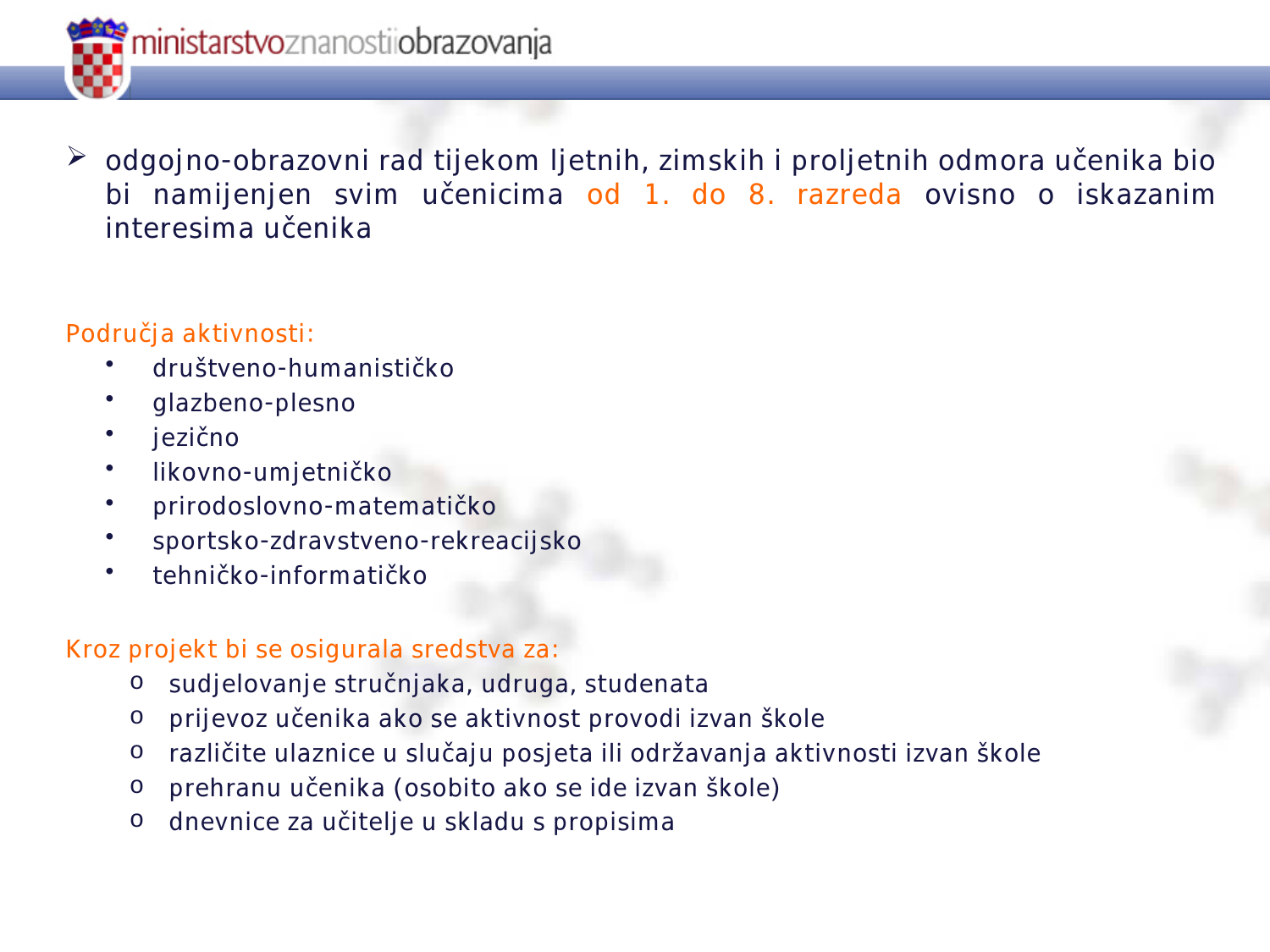

odgojno-obrazovni rad tijekom ljetnih, zimskih i proljetnih odmora učenika bio bi namijenjen svim učenicima od 1. do 8. razreda ovisno o iskazanim interesima učenika

Područja aktivnosti:
društveno-humanističko
glazbeno-plesno
jezično
likovno-umjetničko
prirodoslovno-matematičko
sportsko-zdravstveno-rekreacijsko
tehničko-informatičko

Kroz projekt bi se osigurala sredstva za:
sudjelovanje stručnjaka, udruga, studenata
prijevoz učenika ako se aktivnost provodi izvan škole
različite ulaznice u slučaju posjeta ili održavanja aktivnosti izvan škole
prehranu učenika (osobito ako se ide izvan škole)
dnevnice za učitelje u skladu s propisima